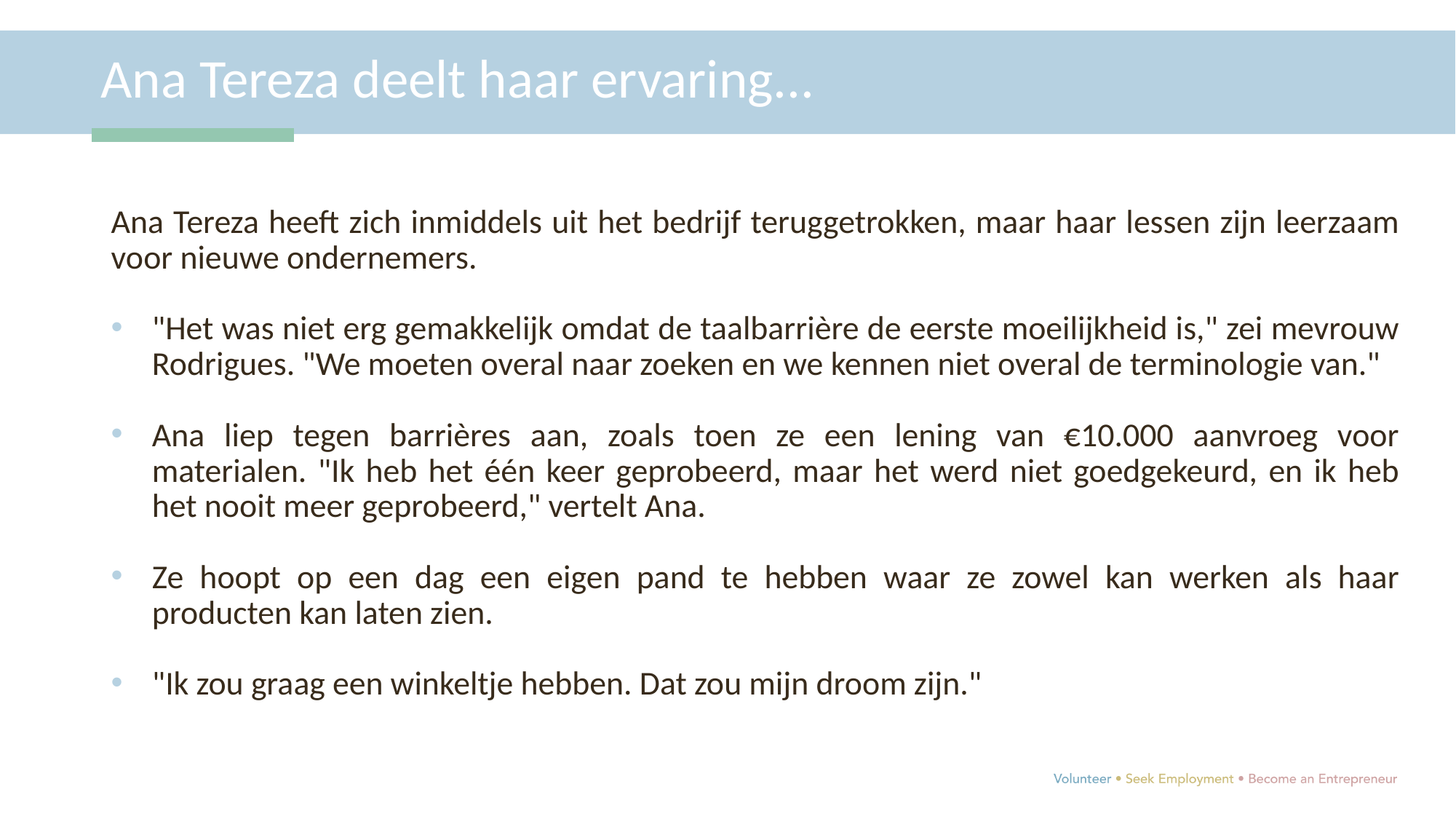

Ana Tereza deelt haar ervaring...
Ana Tereza heeft zich inmiddels uit het bedrijf teruggetrokken, maar haar lessen zijn leerzaam voor nieuwe ondernemers.

"Het was niet erg gemakkelijk omdat de taalbarrière de eerste moeilijkheid is," zei mevrouw Rodrigues. "We moeten overal naar zoeken en we kennen niet overal de terminologie van."

Ana liep tegen barrières aan, zoals toen ze een lening van €10.000 aanvroeg voor materialen. "Ik heb het één keer geprobeerd, maar het werd niet goedgekeurd, en ik heb het nooit meer geprobeerd," vertelt Ana.

Ze hoopt op een dag een eigen pand te hebben waar ze zowel kan werken als haar producten kan laten zien.

"Ik zou graag een winkeltje hebben. Dat zou mijn droom zijn."